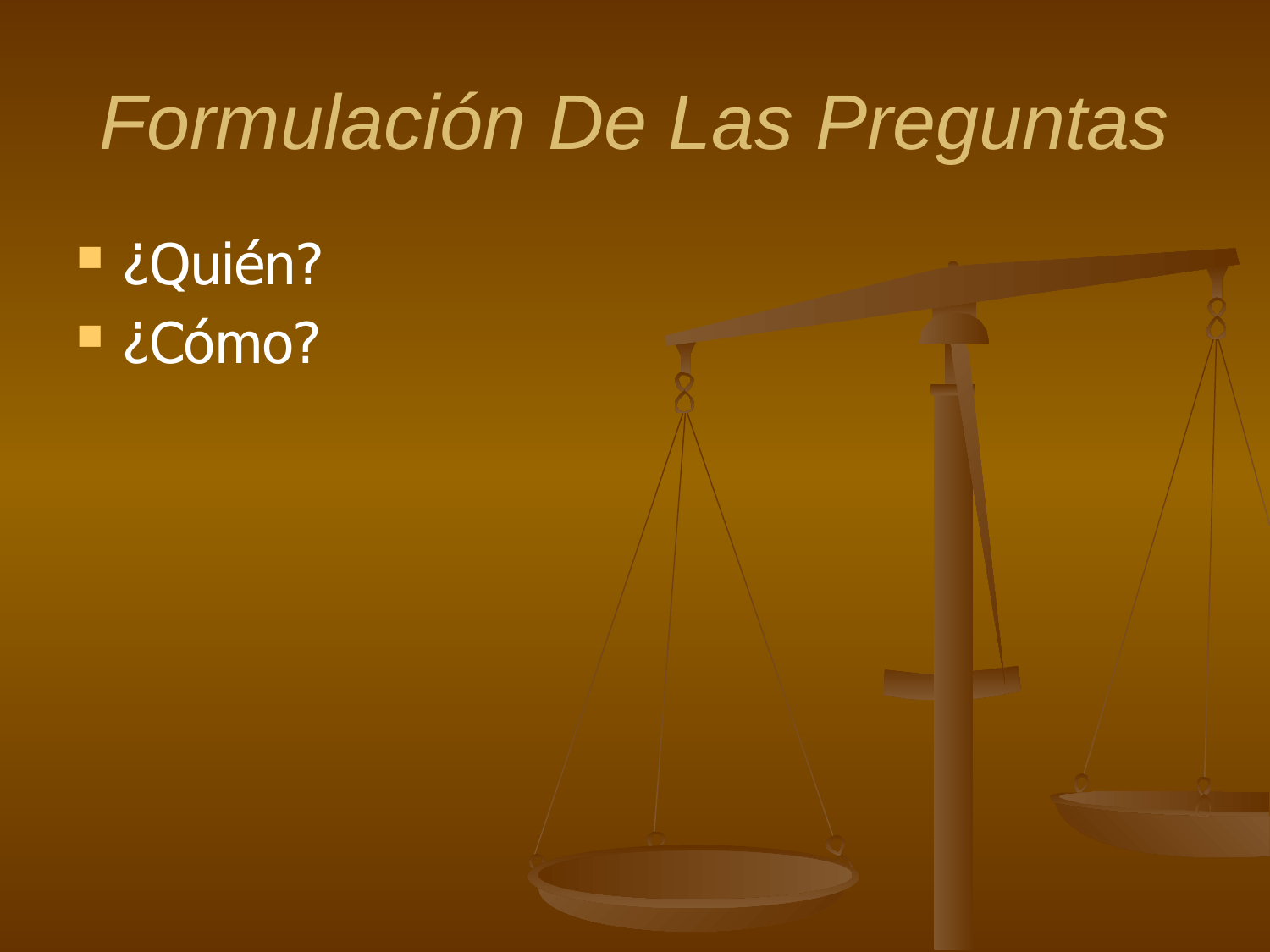

# Formulación De Las Preguntas
¿Quién?
¿Cómo?